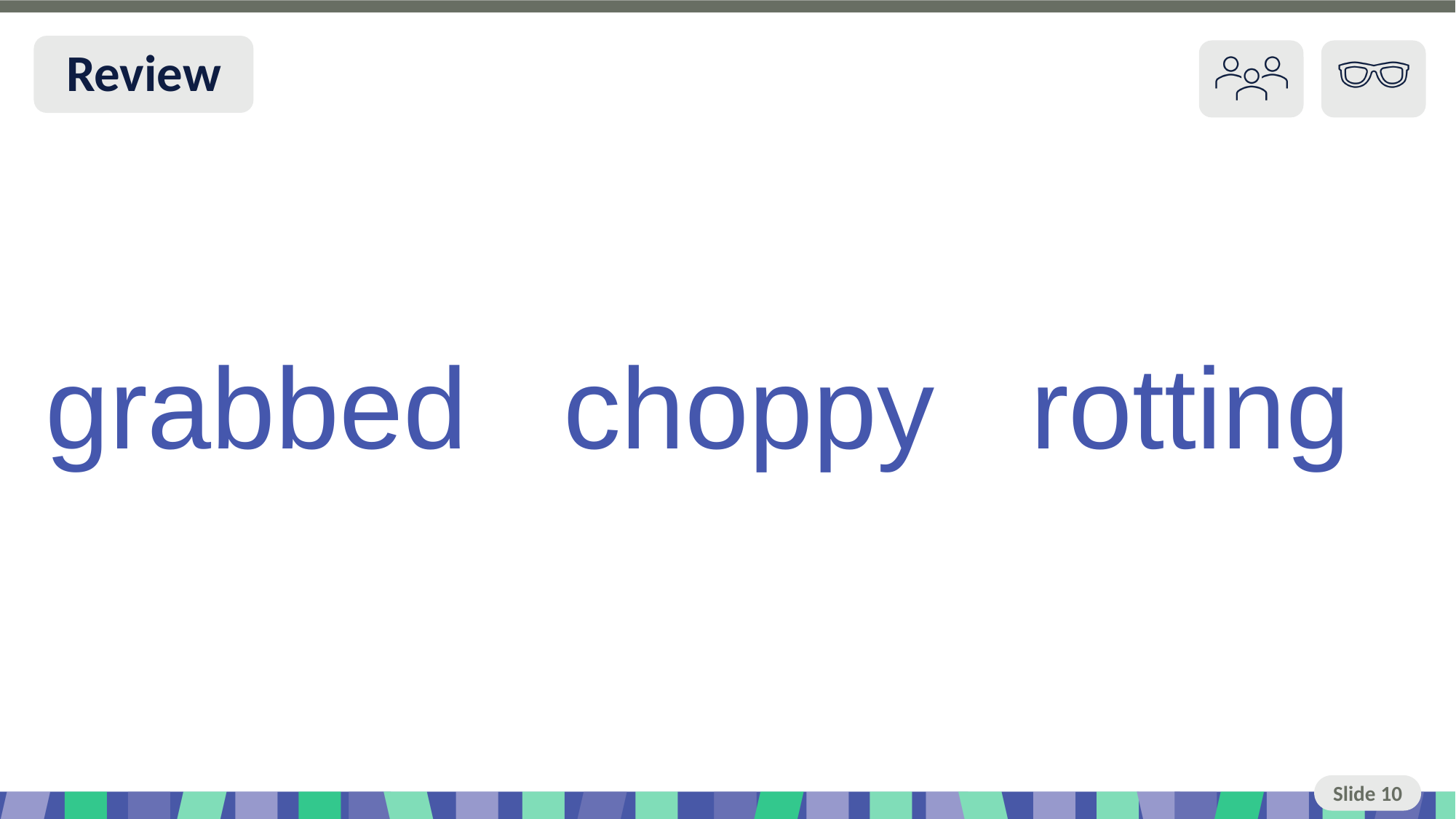

Slide 10 Review You do
grabbed   choppy   rotting